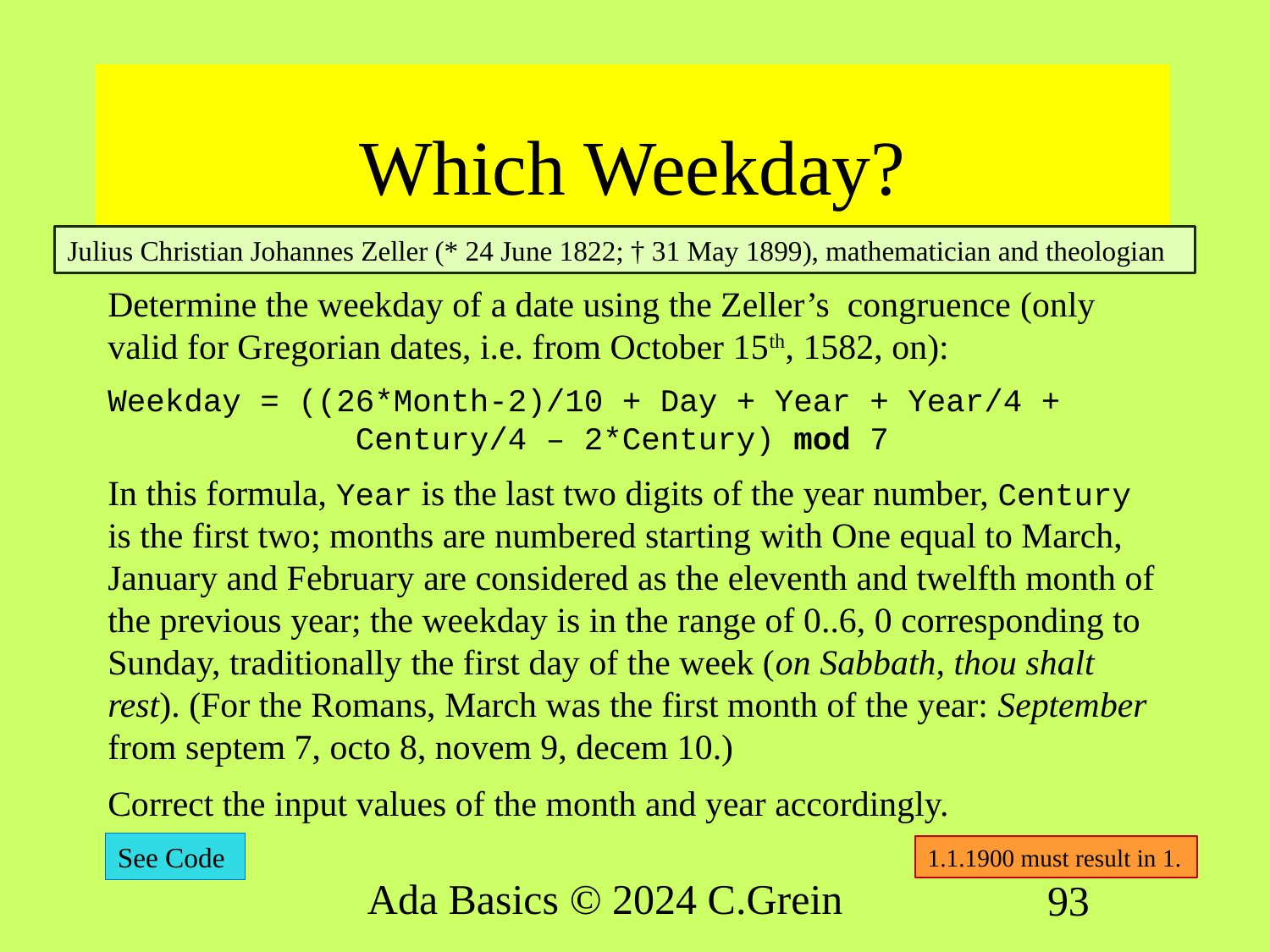

# Which Weekday?
Julius Christian Johannes Zeller (* 24 June 1822; † 31 May 1899), mathematician and theologian
Determine the weekday of a date using the Zeller’s  congruence (only valid for Gregorian dates, i.e. from October 15th, 1582, on):
Weekday = ((26*Month-2)/10 + Day + Year + Year/4 +
             Century/4 – 2*Century) mod 7
In this formula, Year is the last two digits of the year number, Century is the first two; months are numbered starting with One equal to March, January and February are considered as the eleventh and twelfth month of the previous year; the weekday is in the range of 0..6, 0 corresponding to Sunday, traditionally the first day of the week (on Sabbath, thou shalt rest). (For the Romans, March was the first month of the year: September from septem 7, octo 8, novem 9, decem 10.)
Correct the input values of the month and year accordingly.
See Code
1.1.1900 must result in 1.
Ada Basics © 2024 C.Grein
93